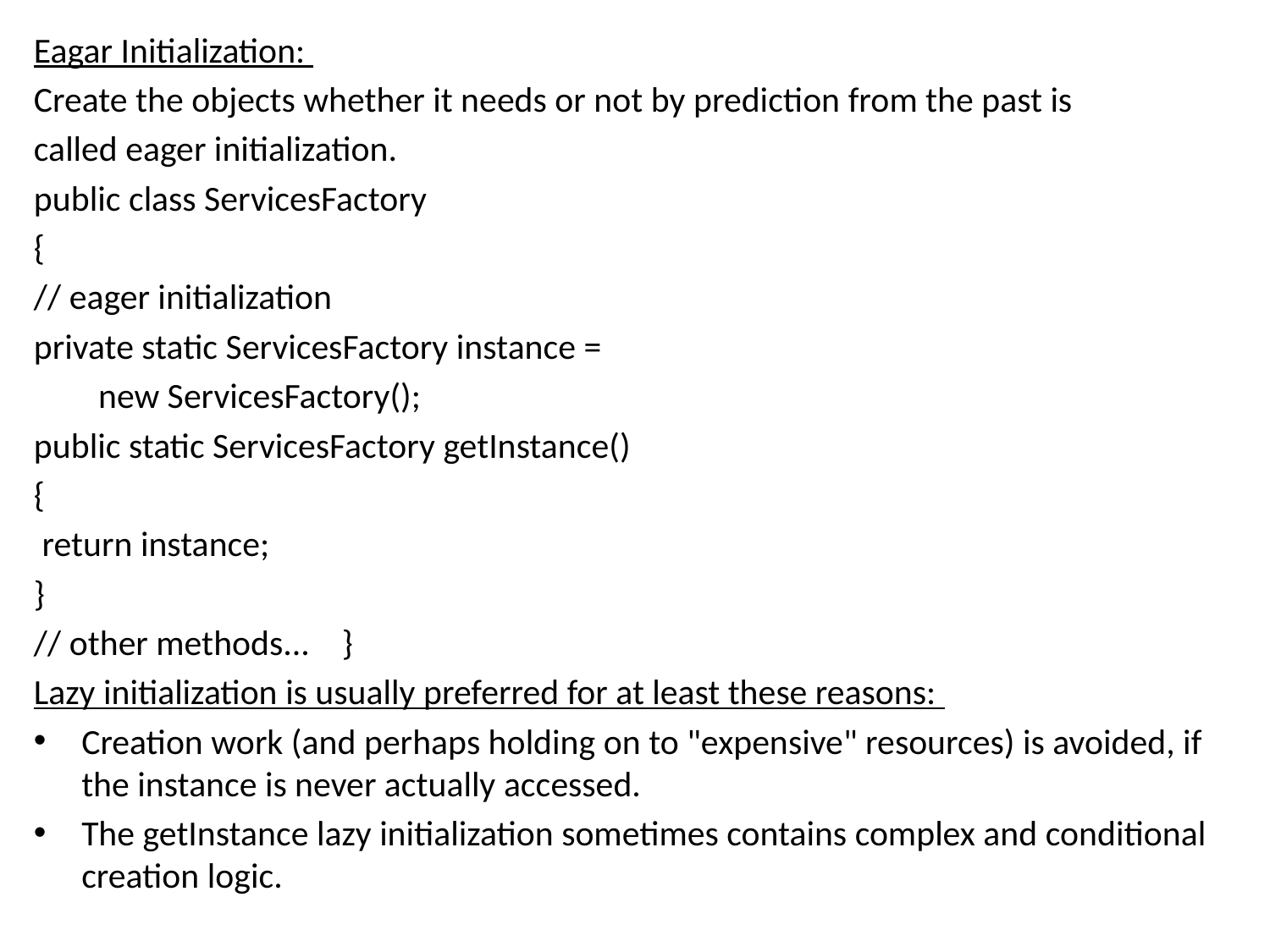

Eagar Initialization:
Create the objects whether it needs or not by prediction from the past is
called eager initialization.
public class ServicesFactory
{
// eager initialization
private static ServicesFactory instance =
        new ServicesFactory();
public static ServicesFactory getInstance()
{
 return instance;
}
// other methods...    }
Lazy initialization is usually preferred for at least these reasons:
Creation work (and perhaps holding on to "expensive" resources) is avoided, if the instance is never actually accessed.
The getInstance lazy initialization sometimes contains complex and conditional creation logic.